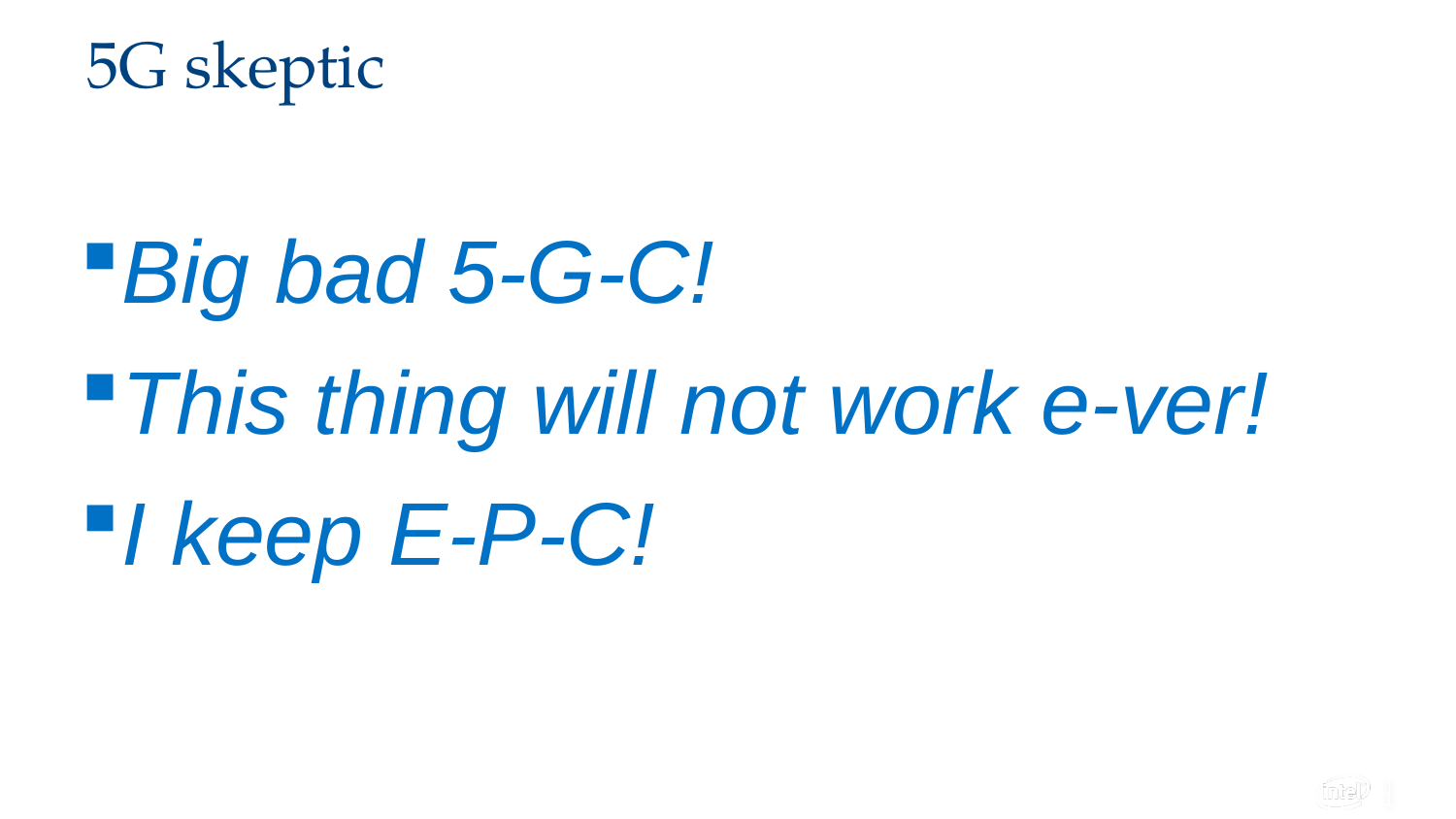

# 5G skeptic
Big bad 5-G-C!
This thing will not work e-ver!
I keep E-P-C!
17